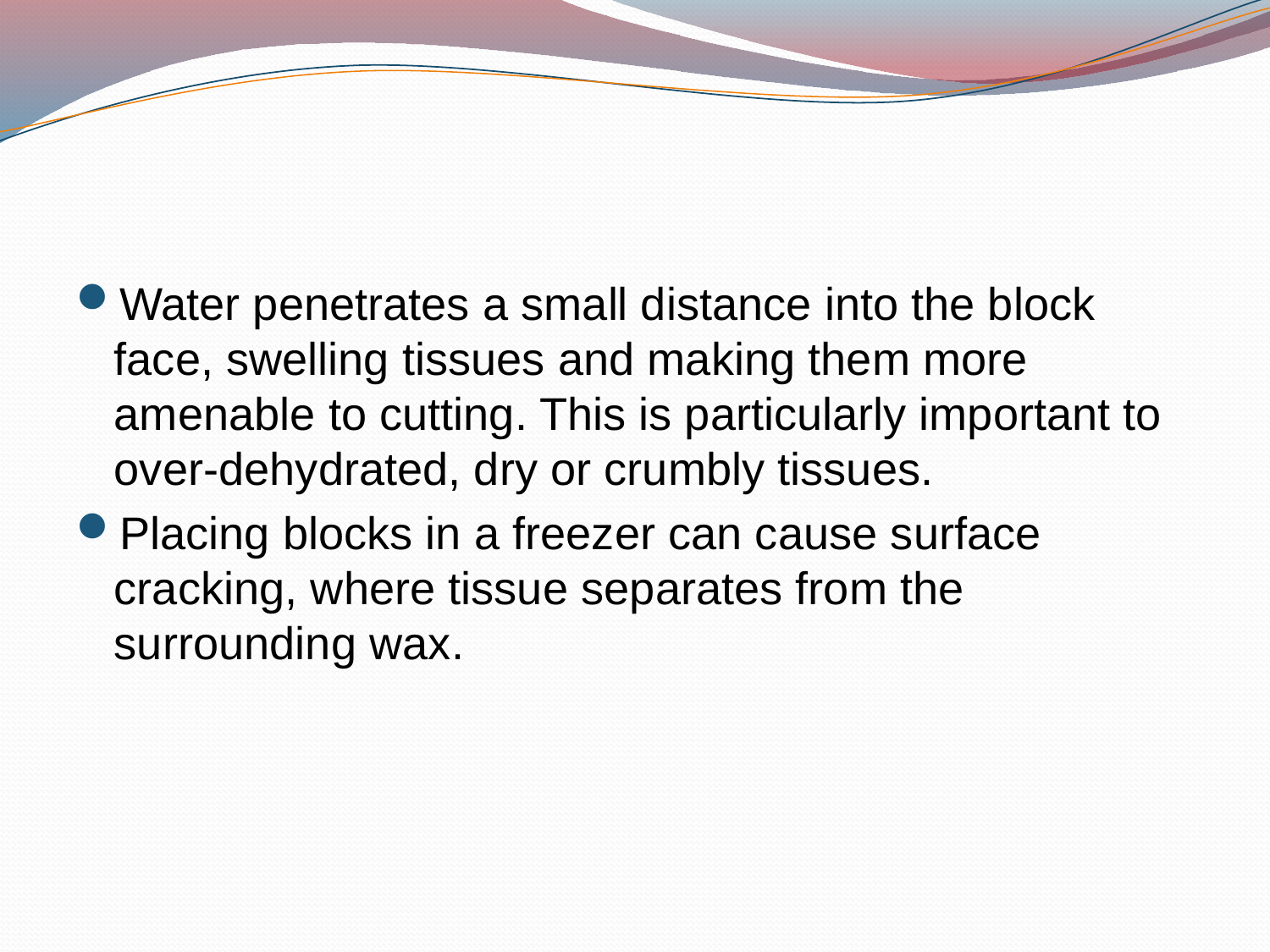

Water penetrates a small distance into the block face, swelling tissues and making them more amenable to cutting. This is particularly important to over-dehydrated, dry or crumbly tissues.
Placing blocks in a freezer can cause surface cracking, where tissue separates from the surrounding wax.